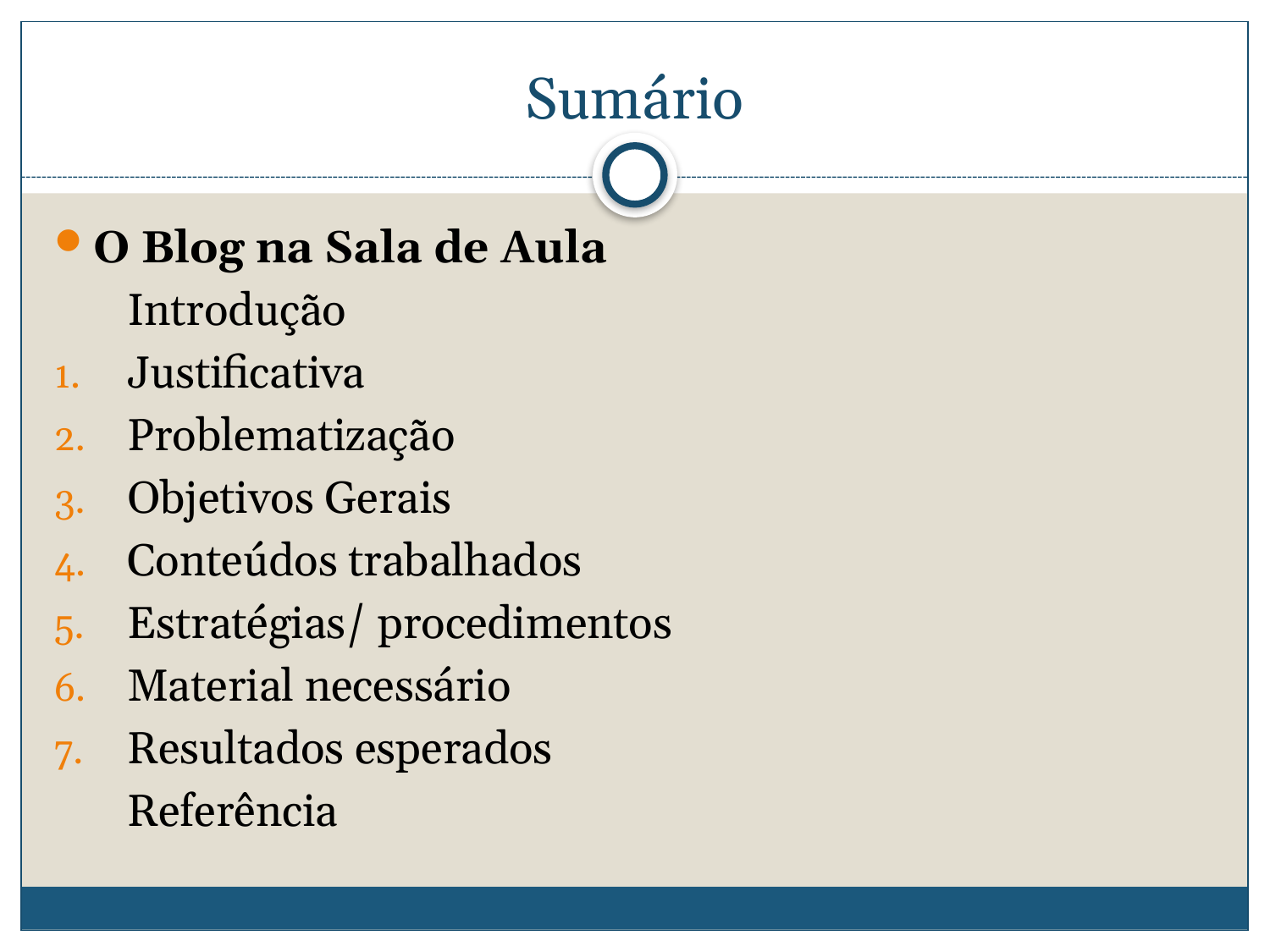

# Sumário
O Blog na Sala de Aula
	Introdução
Justificativa
Problematização
Objetivos Gerais
Conteúdos trabalhados
Estratégias/ procedimentos
Material necessário
Resultados esperados
	Referência